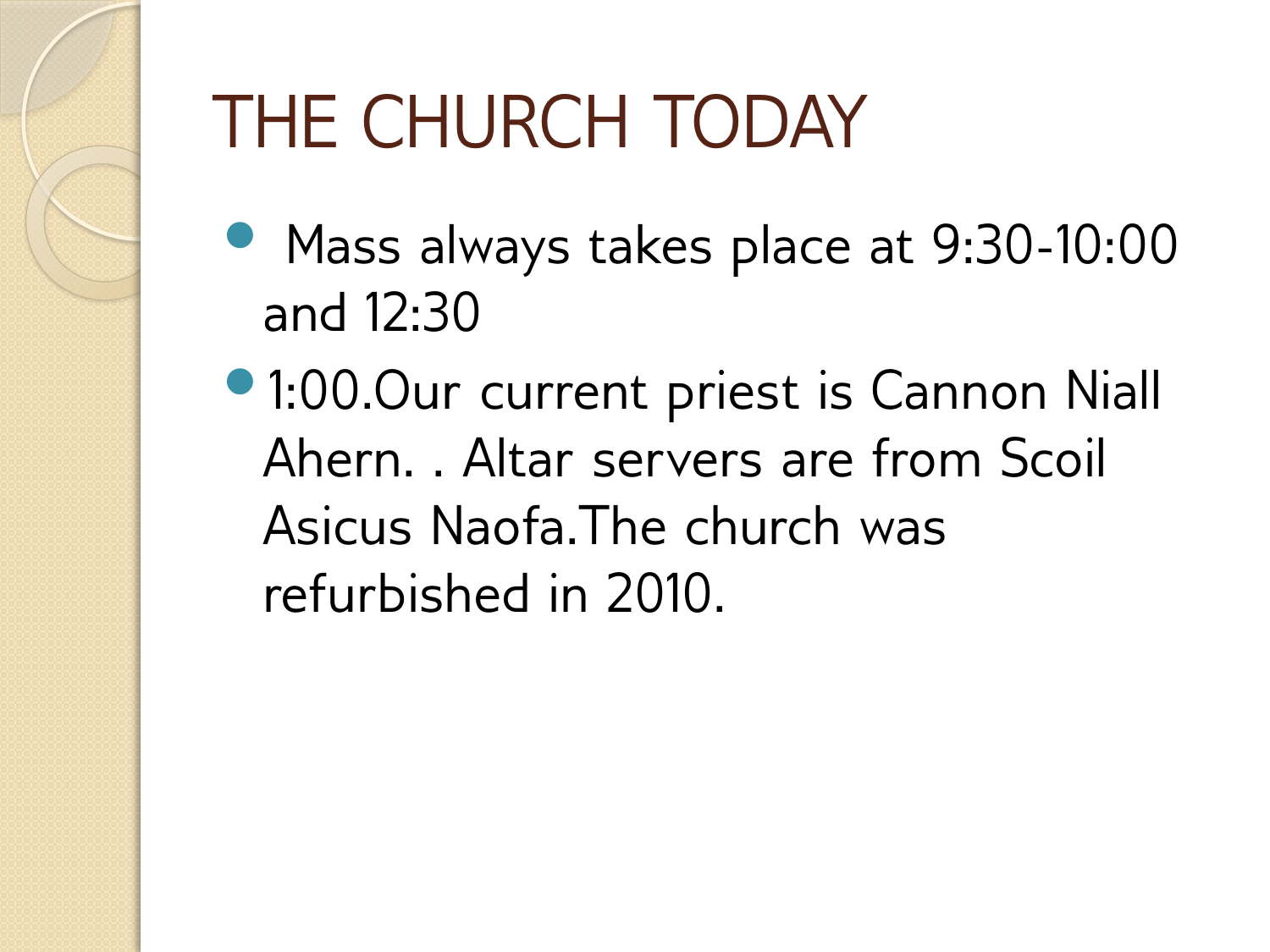

# THE CHURCH TODAY
 Mass always takes place at 9:30-10:00 and 12:30
1:00.Our current priest is Cannon Niall Ahern. . Altar servers are from Scoil Asicus Naofa.The church was refurbished in 2010.